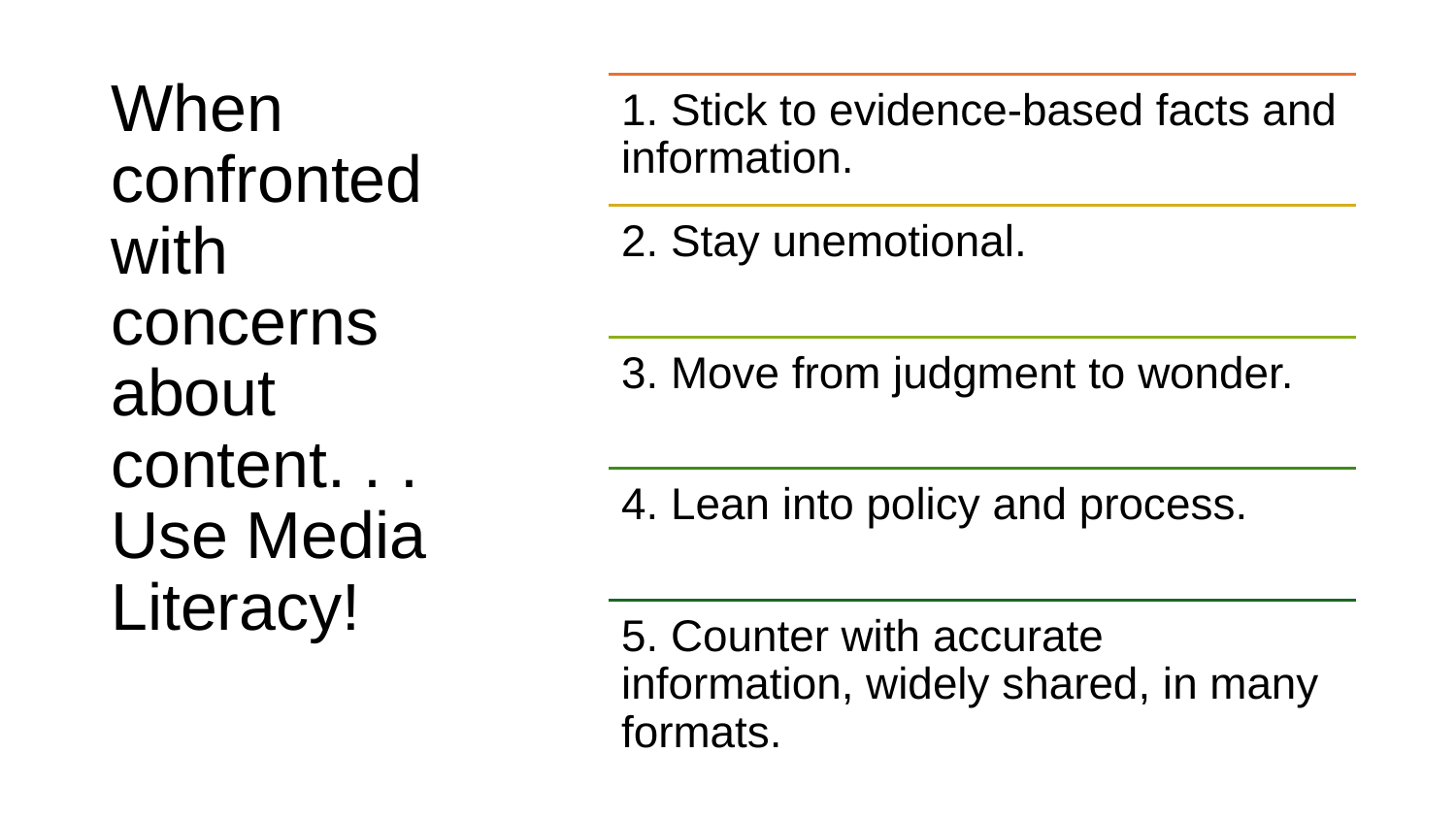

# When confronted with concerns about content. . . Use Media Literacy!

1. Stick to evidence-based facts and information.

2. Stay unemotional.

3. Move from judgment to wonder.

4. Lean into policy and process.

5. Counter with accurate information, widely shared, in many formats.